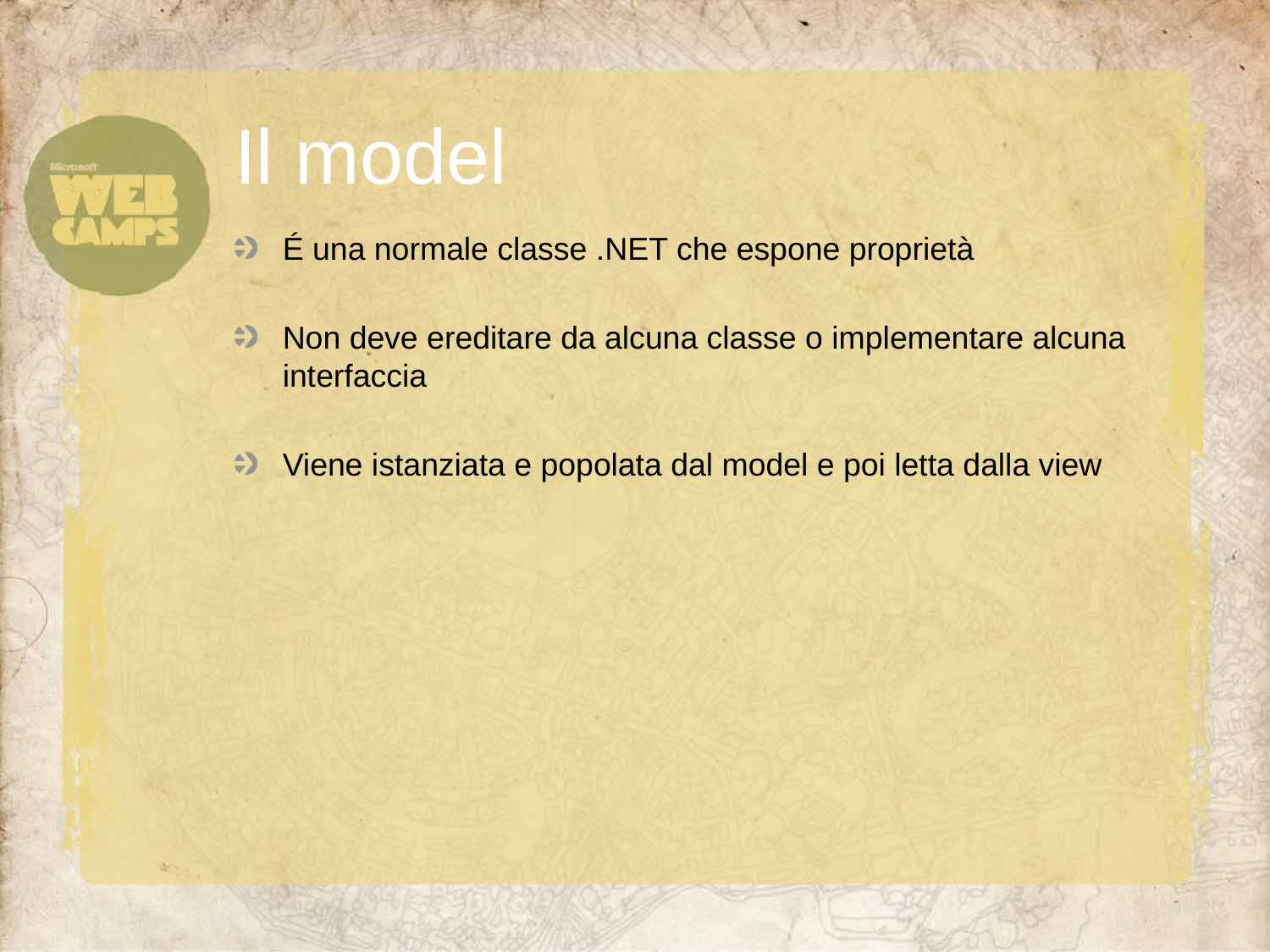

# Il model
É una normale classe .NET che espone proprietà

Non deve ereditare da alcuna classe o implementare alcuna interfaccia

Viene istanziata e popolata dal model e poi letta dalla view